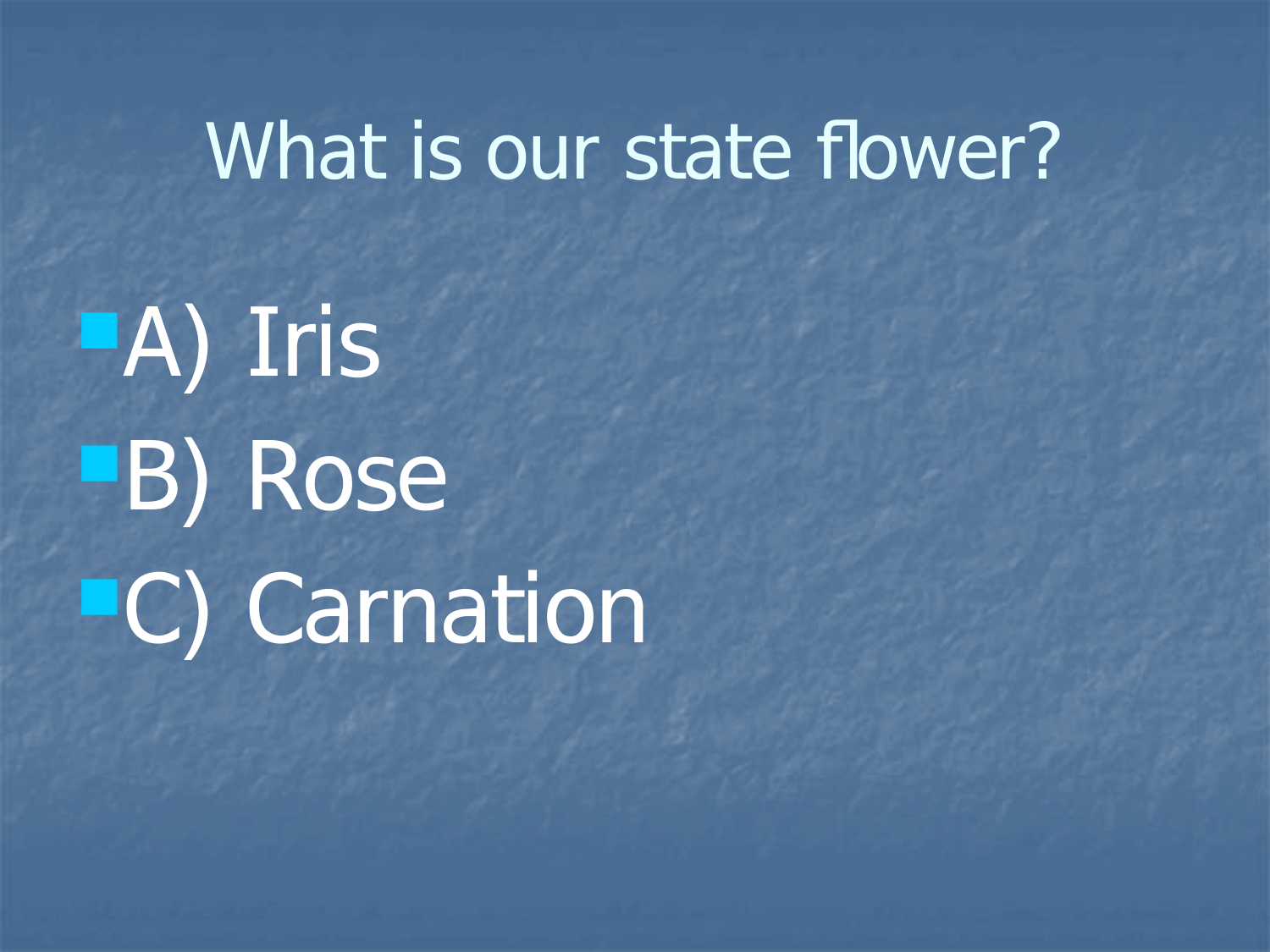

# What is our state flower?
A) Iris
B) Rose
C) Carnation